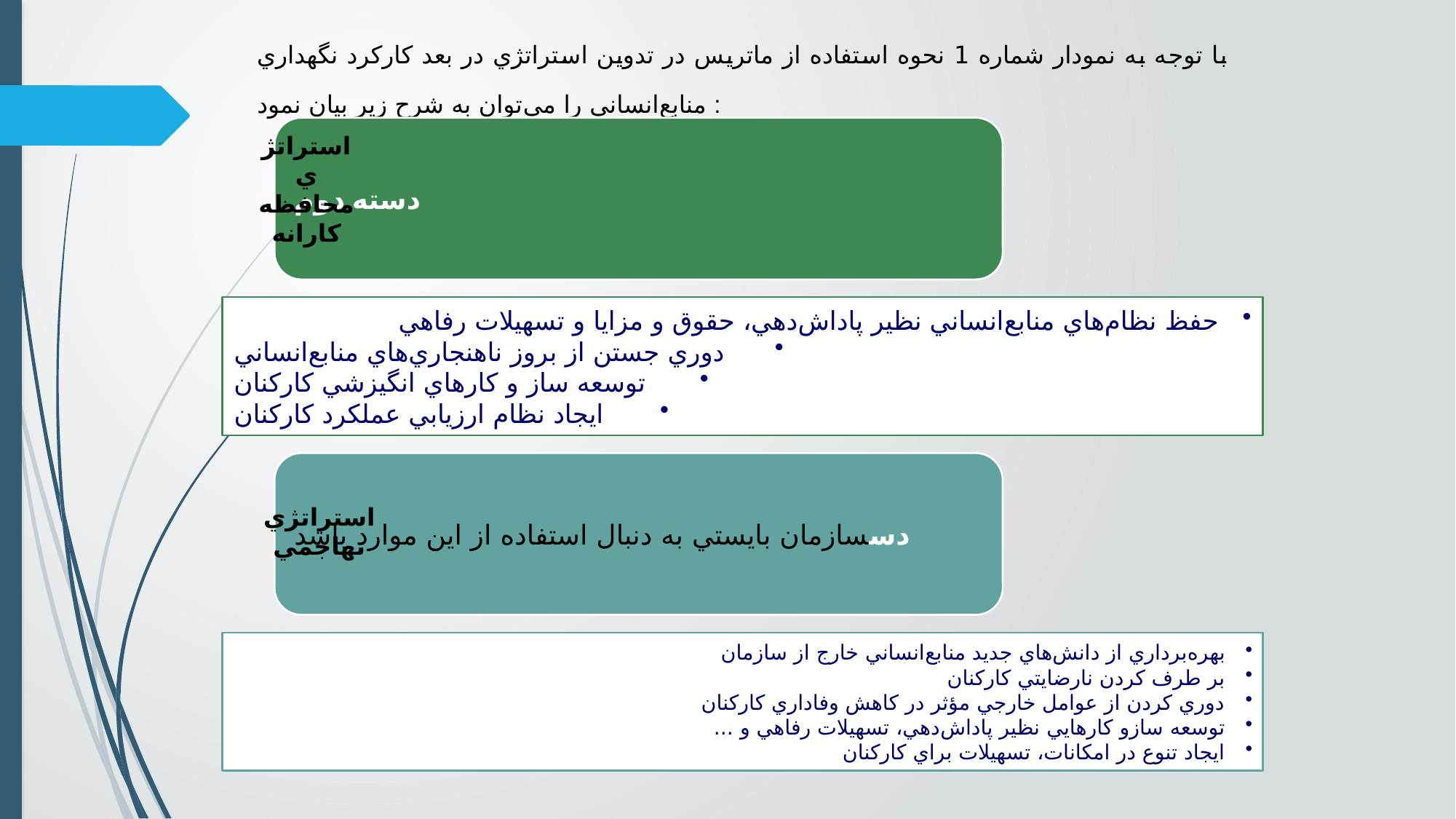

با توجه به نمودار شماره 1 نحوه استفاده از ماتريس در تدوين استراتژي در بعد كاركرد نگهداري منابع‌انساني را مي‌توان به شرح زير بيان نمود :
دسته دوم
دسسازمان بايستي به دنبال استفاده از این موارد باشد
بهره‌برداري از دانش‌هاي جديد منابع‌انساني خارج از سازمان
بر طرف كردن نارضايتي كاركنان
دوري كردن از عوامل خارجي مؤثر در كاهش وفاداري كاركنان
دوري جستن از بروز ناهنجاري‌هاي منابع‌انساني
توسعه ساز و كارهاي انگيزشي كاركنان
ايجاد نظام ارزيابي عملكرد كاركنان
استراتژي محافظه كارانه
استراتژي تهاجمي